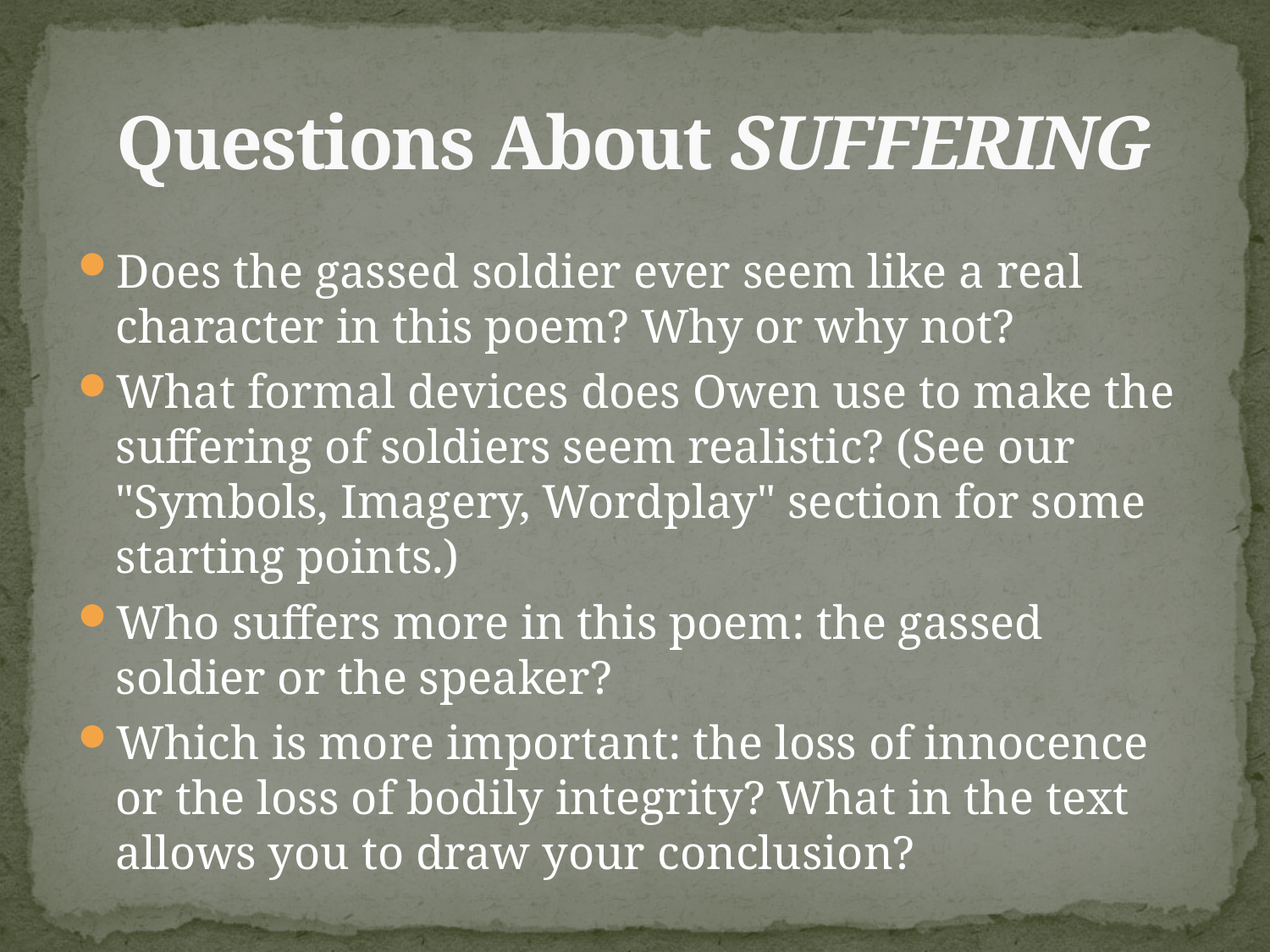

# Questions About SUFFERING
Does the gassed soldier ever seem like a real character in this poem? Why or why not?
What formal devices does Owen use to make the suffering of soldiers seem realistic? (See our "Symbols, Imagery, Wordplay" section for some starting points.)
Who suffers more in this poem: the gassed soldier or the speaker?
Which is more important: the loss of innocence or the loss of bodily integrity? What in the text allows you to draw your conclusion?